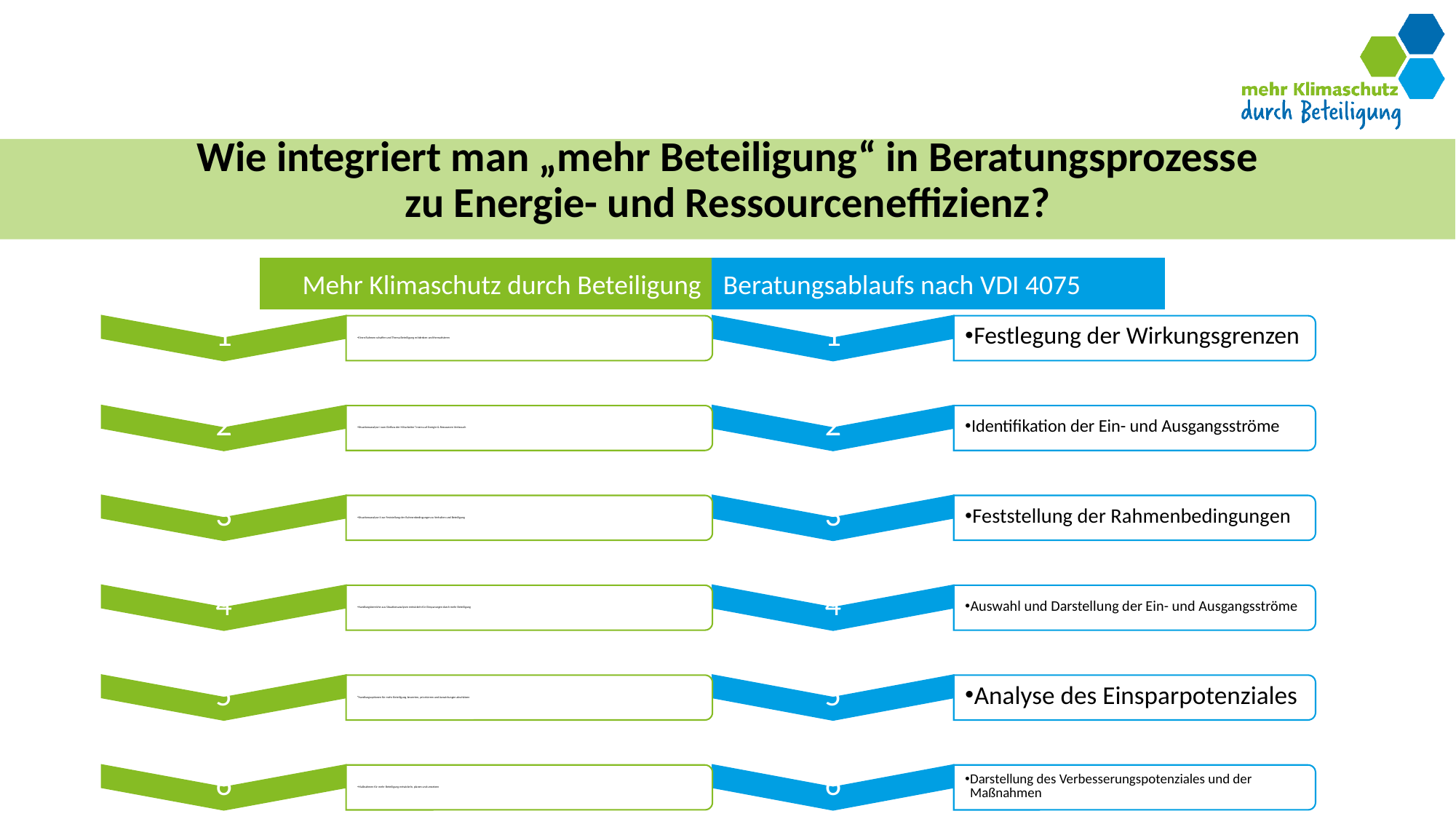

# Wie integriert man „mehr Beteiligung“ in Beratungsprozesse zu Energie- und Ressourceneffizienz?
Mehr Klimaschutz durch Beteiligung
Beratungsablaufs nach VDI 4075
1
Einen Rahmen schaffen und Thema Beteiligung mitdenken und thematisieren
2
Situationsanalyse I zum Einfluss der Mitarbeiter*innen auf Energie & Ressourcen Verbrauch
3
Situationsanalyse II zur Feststellung der Rahmenbedingungen zu Verhalten und Beteiligung
4
Handlungsbereiche aus Situationsanalysen entwickeln für Einsparungen durch mehr Beteiligung
5
Handlungsoptionen für mehr Beteiligung bewerten, priorisieren und Auswirkungen abschätzen
6
Maßnahmen für mehr Beteiligung entwickeln, planen und umsetzen
1
Festlegung der Wirkungsgrenzen
2
Identifikation der Ein- und Ausgangsströme
3
Feststellung der Rahmenbedingungen
4
Auswahl und Darstellung der Ein- und Ausgangsströme
5
Analyse des Einsparpotenziales
6
Darstellung des Verbesserungspotenziales und der Maßnahmen